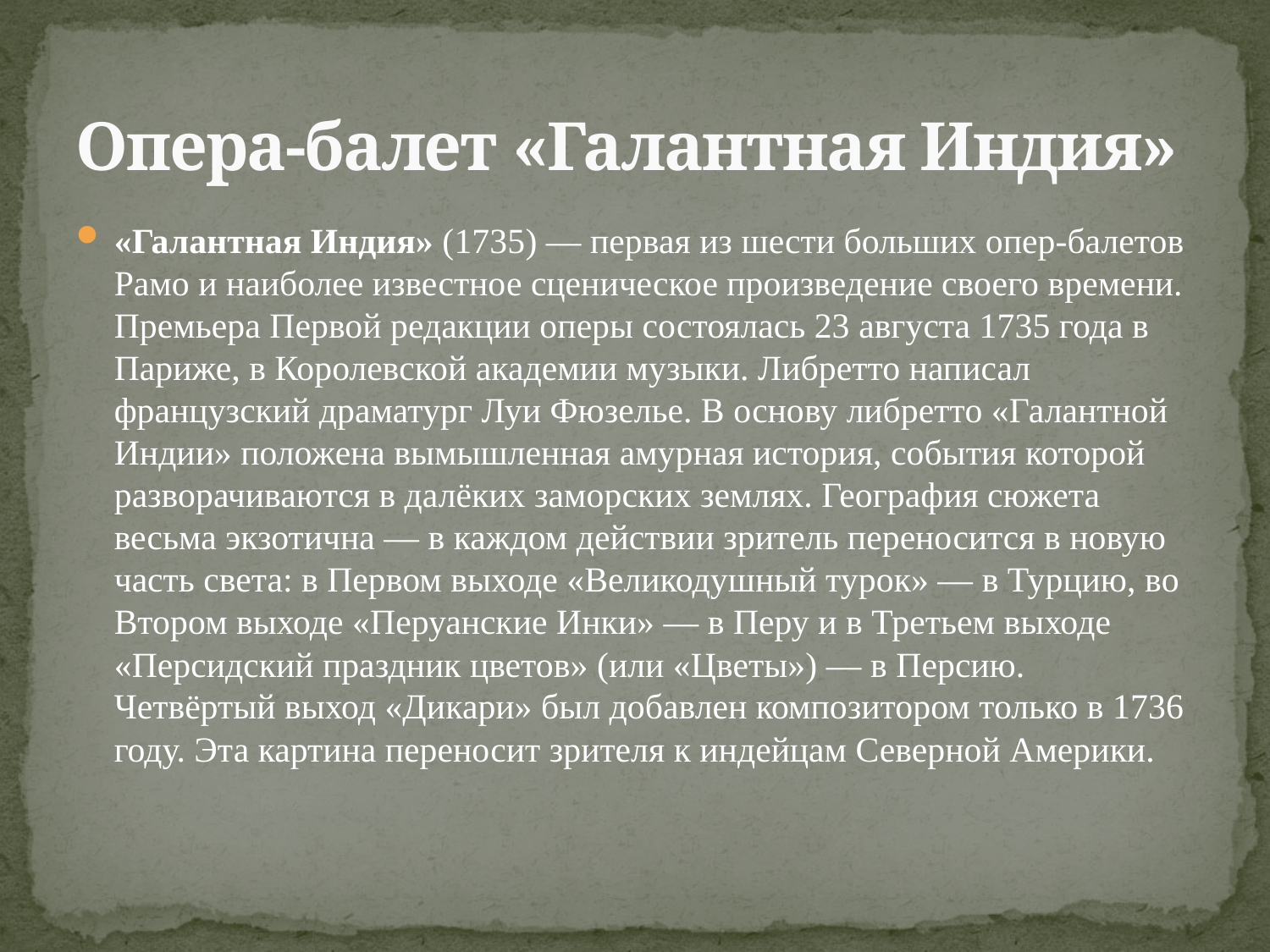

# Опера-балет «Галантная Индия»
«Галантная Индия» (1735) — первая из шести больших опер-балетов Рамо и наиболее известное сценическое произведение своего времени. Премьера Первой редакции оперы состоялась 23 августа 1735 года в Париже, в Королевской академии музыки. Либретто написал французский драматург Луи Фюзелье. В основу либретто «Галантной Индии» положена вымышленная амурная история, события которой разворачиваются в далёких заморских землях. География сюжета весьма экзотична — в каждом действии зритель переносится в новую часть света: в Первом выходе «Великодушный турок» — в Турцию, во Втором выходе «Перуанские Инки» — в Перу и в Третьем выходе «Персидский праздник цветов» (или «Цветы») — в Персию. Четвёртый выход «Дикари» был добавлен композитором только в 1736 году. Эта картина переносит зрителя к индейцам Северной Америки.